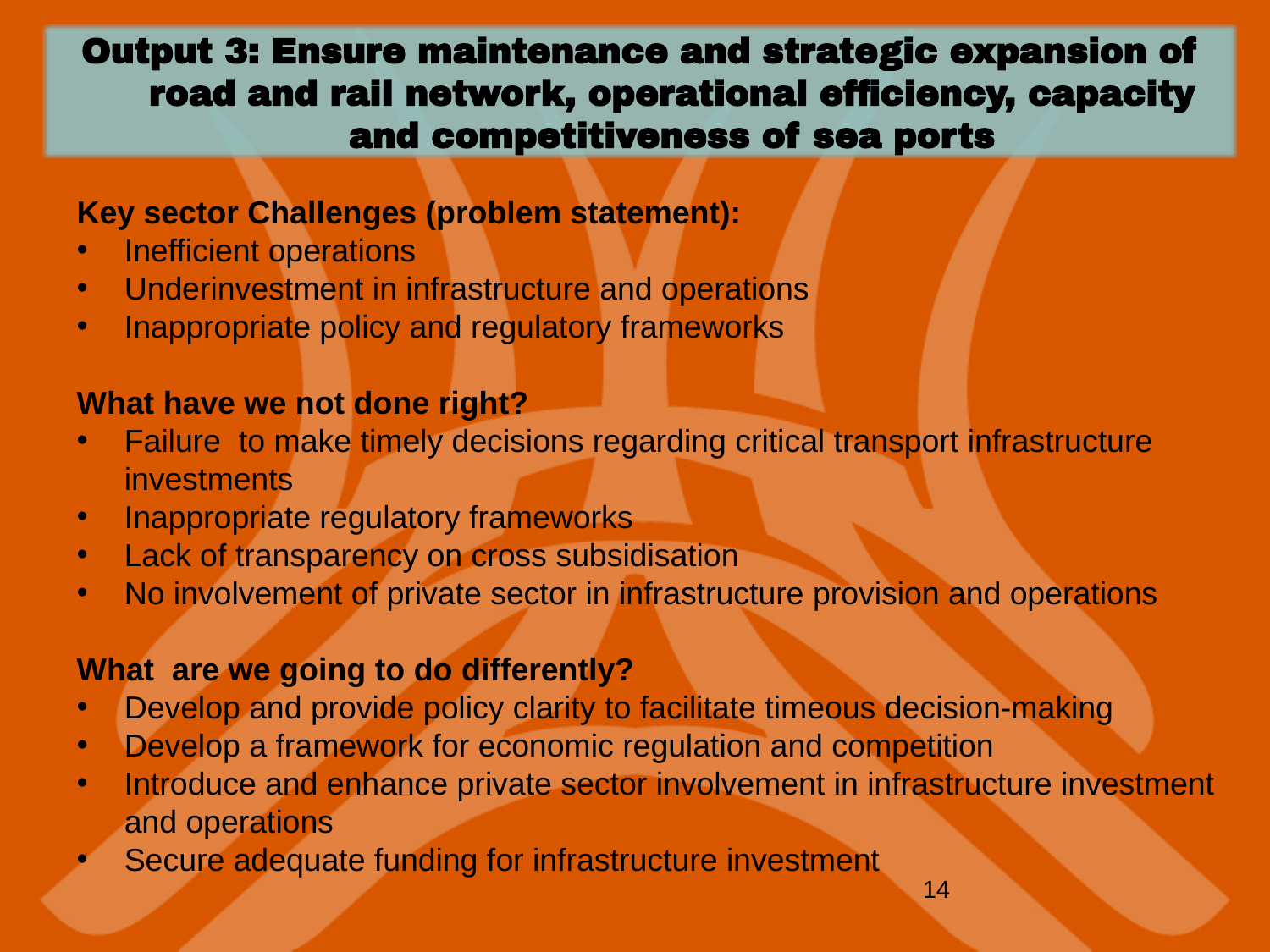

Output 3: Ensure maintenance and strategic expansion of road and rail network, operational efficiency, capacity and competitiveness of sea ports
Key sector Challenges (problem statement):
Inefficient operations
Underinvestment in infrastructure and operations
Inappropriate policy and regulatory frameworks

What have we not done right?
Failure  to make timely decisions regarding critical transport infrastructure investments
Inappropriate regulatory frameworks
Lack of transparency on cross subsidisation
No involvement of private sector in infrastructure provision and operations

What  are we going to do differently?
Develop and provide policy clarity to facilitate timeous decision-making
Develop a framework for economic regulation and competition
Introduce and enhance private sector involvement in infrastructure investment and operations
Secure adequate funding for infrastructure investment
14